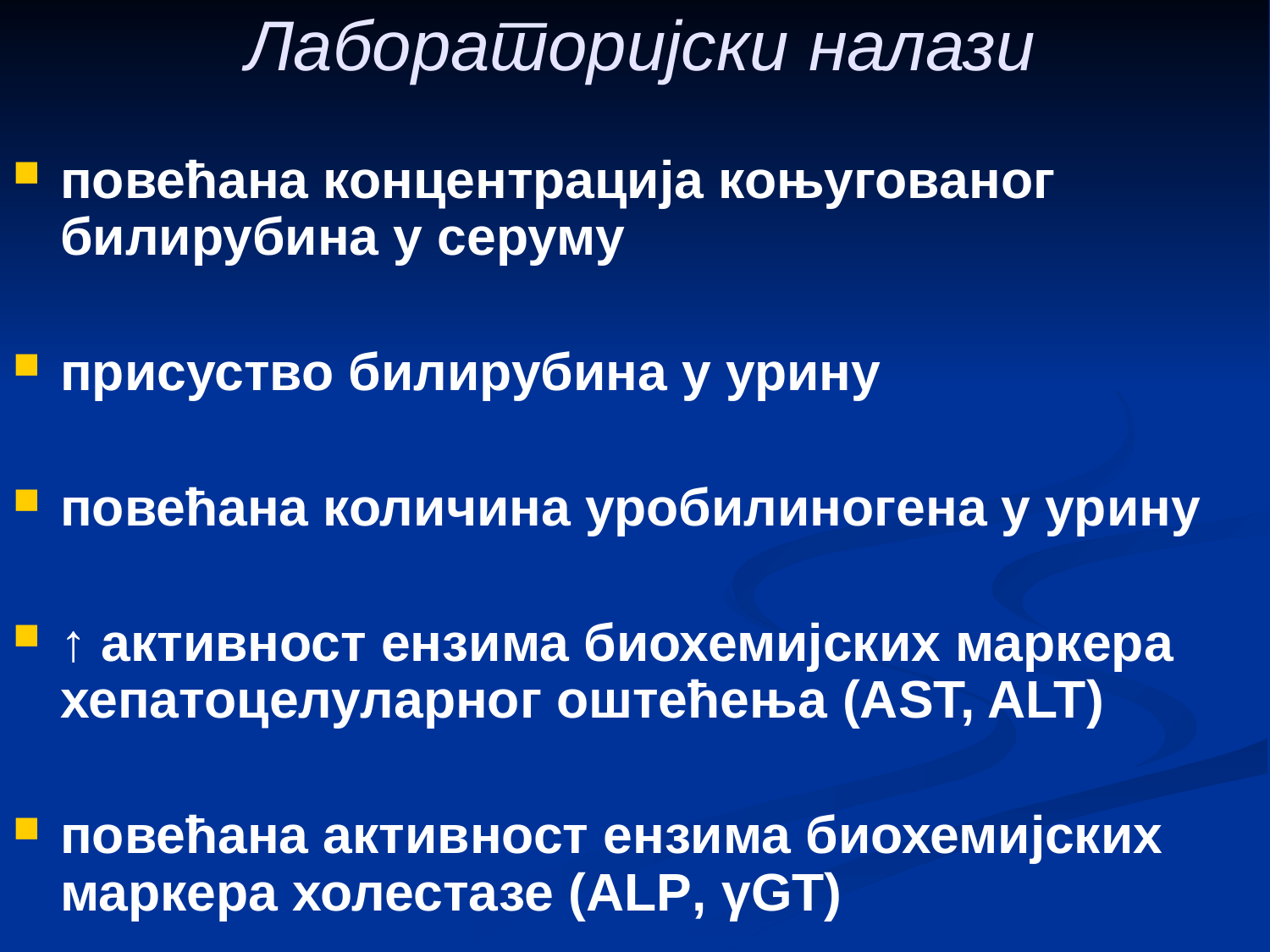

# Лабораторијски налази
повећана концентрација коњугованог билирубина у серуму

присуство билирубина у урину

повећана количина уробилиногена у урину

↑ активност ензима биохемијских маркера хепатоцелуларног оштећења (AST, ALT)

повећана активност ензима биохемијских маркера холестазе (ALP, γGT)